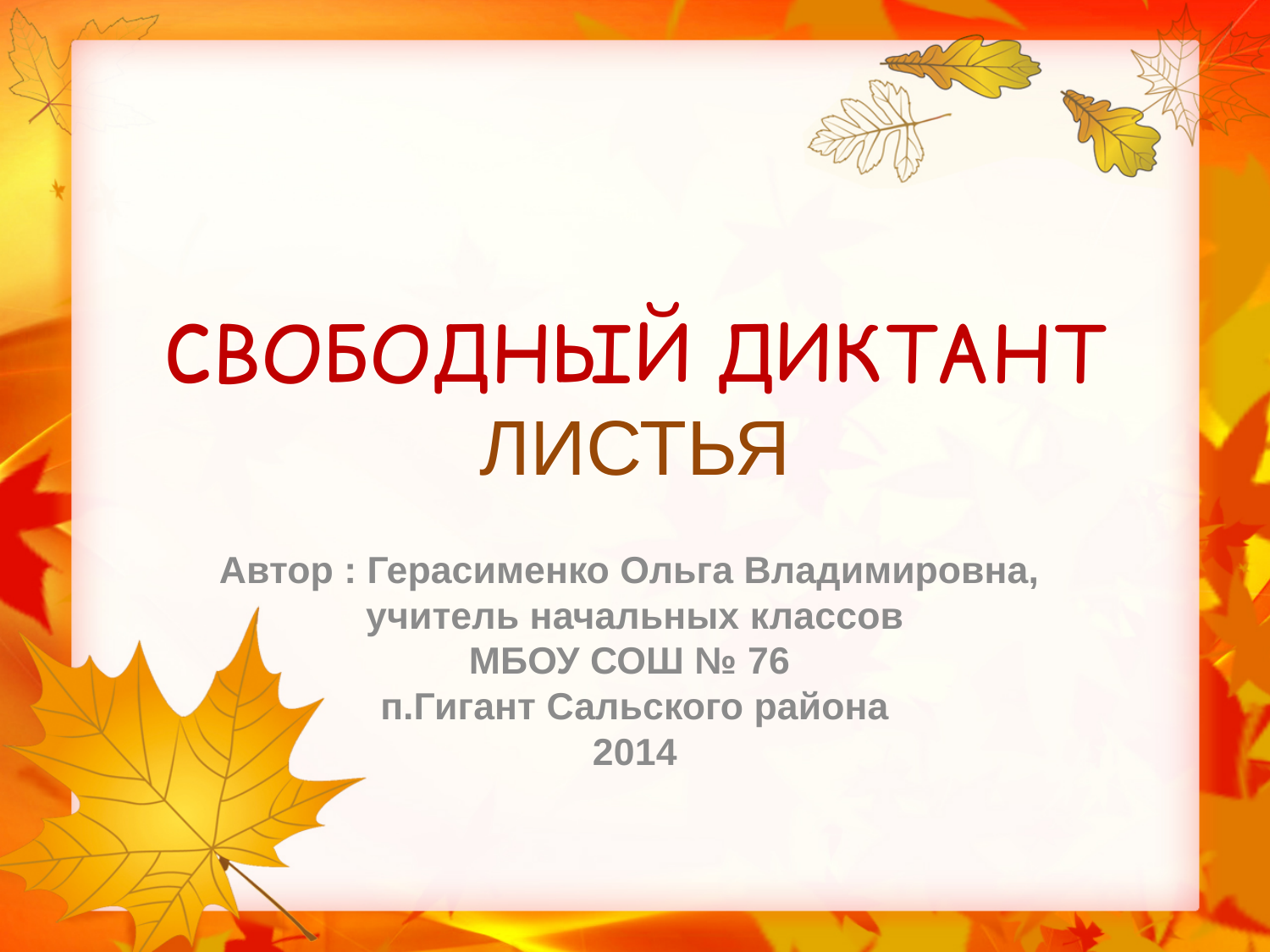

# СВОБОДНЫЙ ДИКТАНТ ЛИСТЬЯ
Автор : Герасименко Ольга Владимировна,
учитель начальных классов
МБОУ СОШ № 76
п.Гигант Сальского района
2014